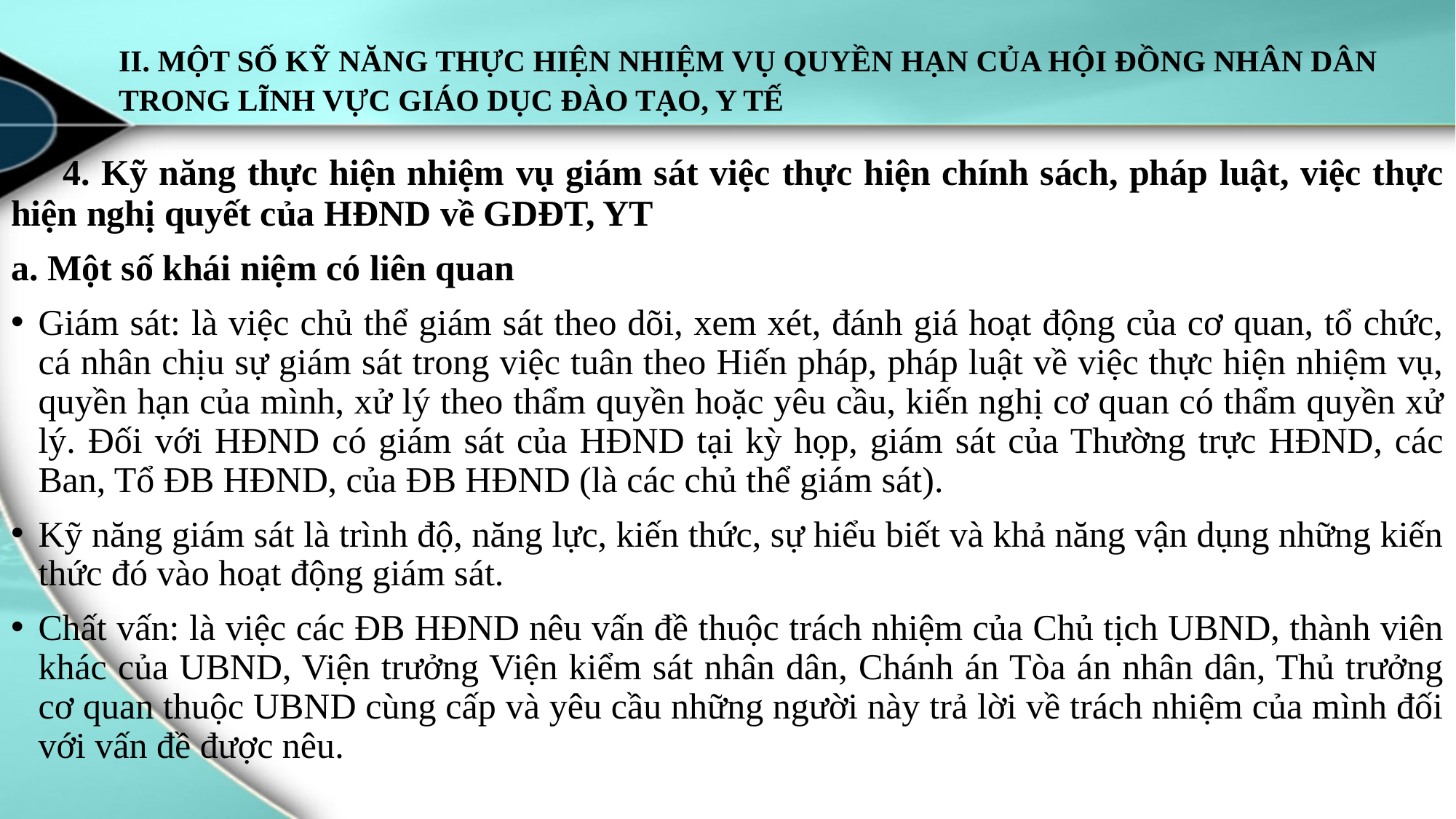

# II. MỘT SỐ KỸ NĂNG THỰC HIỆN NHIỆM VỤ QUYỀN HẠN CỦA HỘI ĐỒNG NHÂN DÂN TRONG LĨNH VỰC GIÁO DỤC ĐÀO TẠO, Y TẾ
    4. Kỹ năng thực hiện nhiệm vụ giám sát việc thực hiện chính sách, pháp luật, việc thực hiện nghị quyết của HĐND về GDĐT, YT
a. Một số khái niệm có liên quan
Giám sát: là việc chủ thể giám sát theo dõi, xem xét, đánh giá hoạt động của cơ quan, tổ chức, cá nhân chịu sự giám sát trong việc tuân theo Hiến pháp, pháp luật về việc thực hiện nhiệm vụ, quyền hạn của mình, xử lý theo thẩm quyền hoặc yêu cầu, kiến nghị cơ quan có thẩm quyền xử lý. Đối với HĐND có giám sát của HĐND tại kỳ họp, giám sát của Thường trực HĐND, các Ban, Tổ ĐB HĐND, của ĐB HĐND (là các chủ thể giám sát).
Kỹ năng giám sát là trình độ, năng lực, kiến thức, sự hiểu biết và khả năng vận dụng những kiến thức đó vào hoạt động giám sát.
Chất vấn: là việc các ĐB HĐND nêu vấn đề thuộc trách nhiệm của Chủ tịch UBND, thành viên khác của UBND, Viện trưởng Viện kiểm sát nhân dân, Chánh án Tòa án nhân dân, Thủ trưởng cơ quan thuộc UBND cùng cấp và yêu cầu những người này trả lời về trách nhiệm của mình đối với vấn đề được nêu.